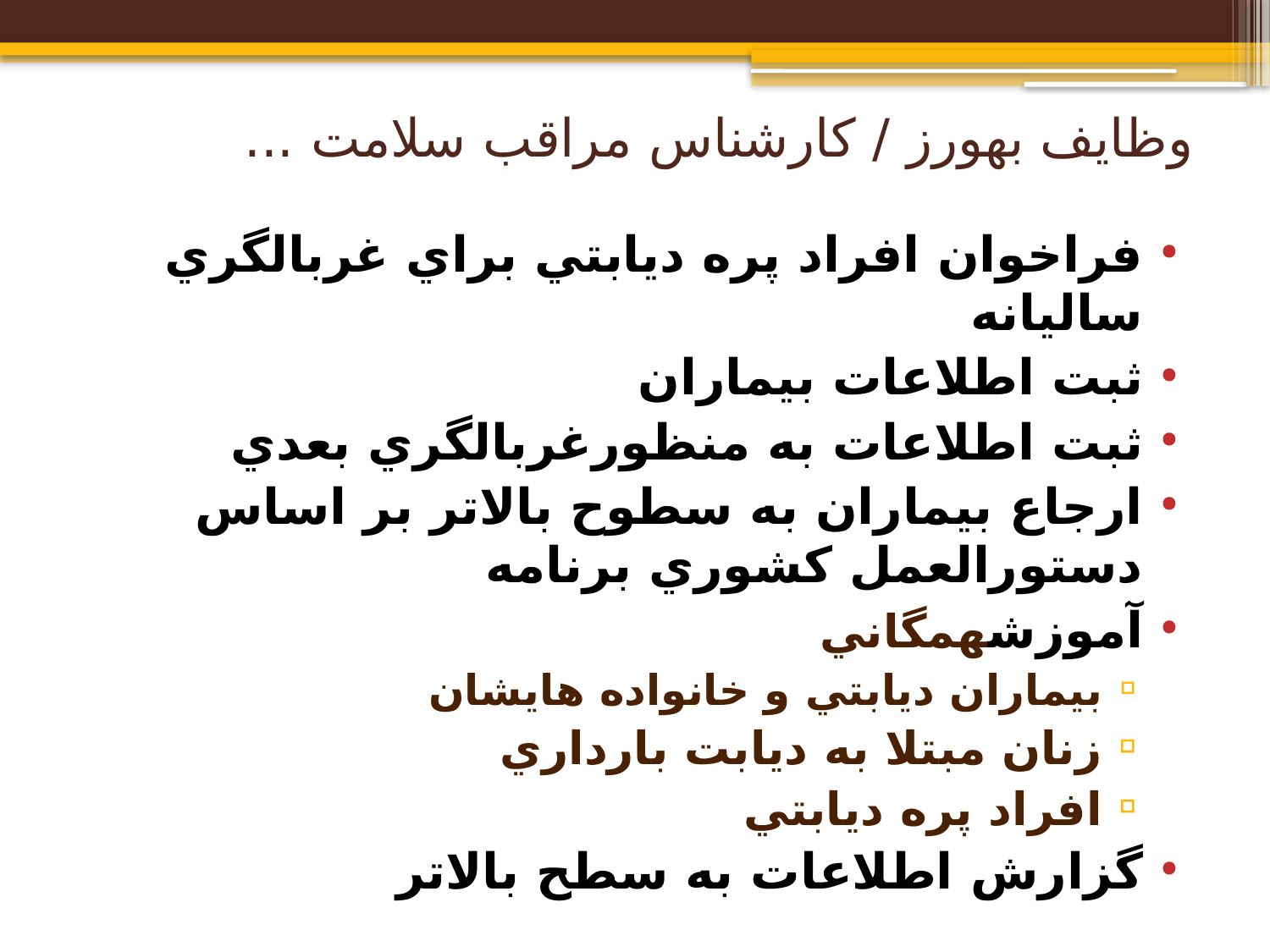

# وظایف بهورز / کارشناس مراقب سلامت ...
فراخوان افراد پره ديابتي براي غربالگري ساليانه
ثبت اطلاعات بیماران
ثبت اطلاعات به منظورغربالگري بعدي
ارجاع بيماران به سطوح بالاتر بر اساس دستورالعمل كشوري برنامه
آموزشهمگاني
بيماران ديابتي و خانواده هايشان
زنان مبتلا به ديابت بارداري
افراد پره ديابتي
گزارش اطلاعات به سطح بالاتر